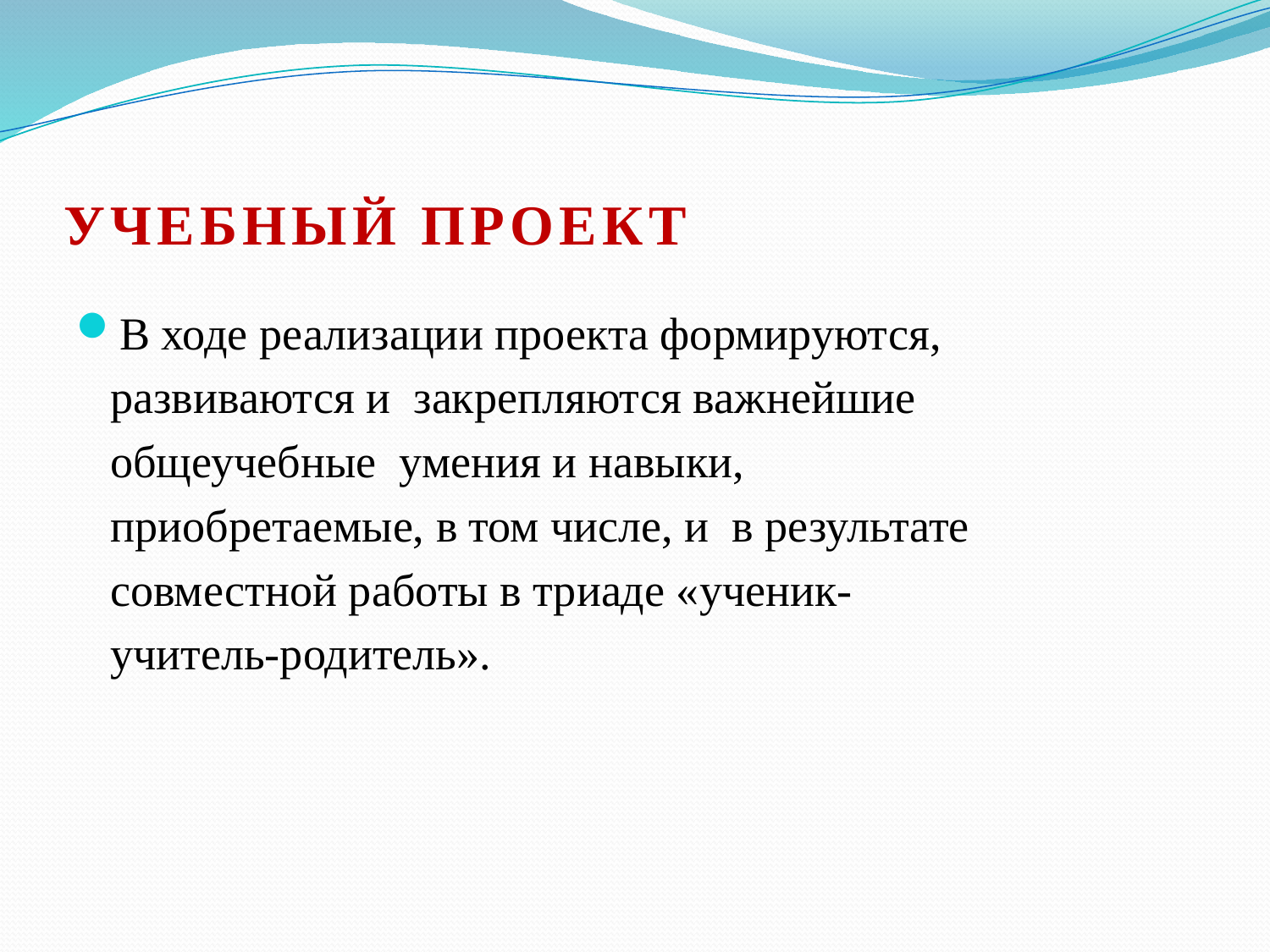

# УЧЕБНЫЙ ПРОЕКТ
В ходе реализации проекта формируются,
   развиваются и  закрепляются важнейшие
   общеучебные  умения и навыки,
   приобретаемые, в том числе, и  в результате
   совместной работы в триаде «ученик-
   учитель-родитель».